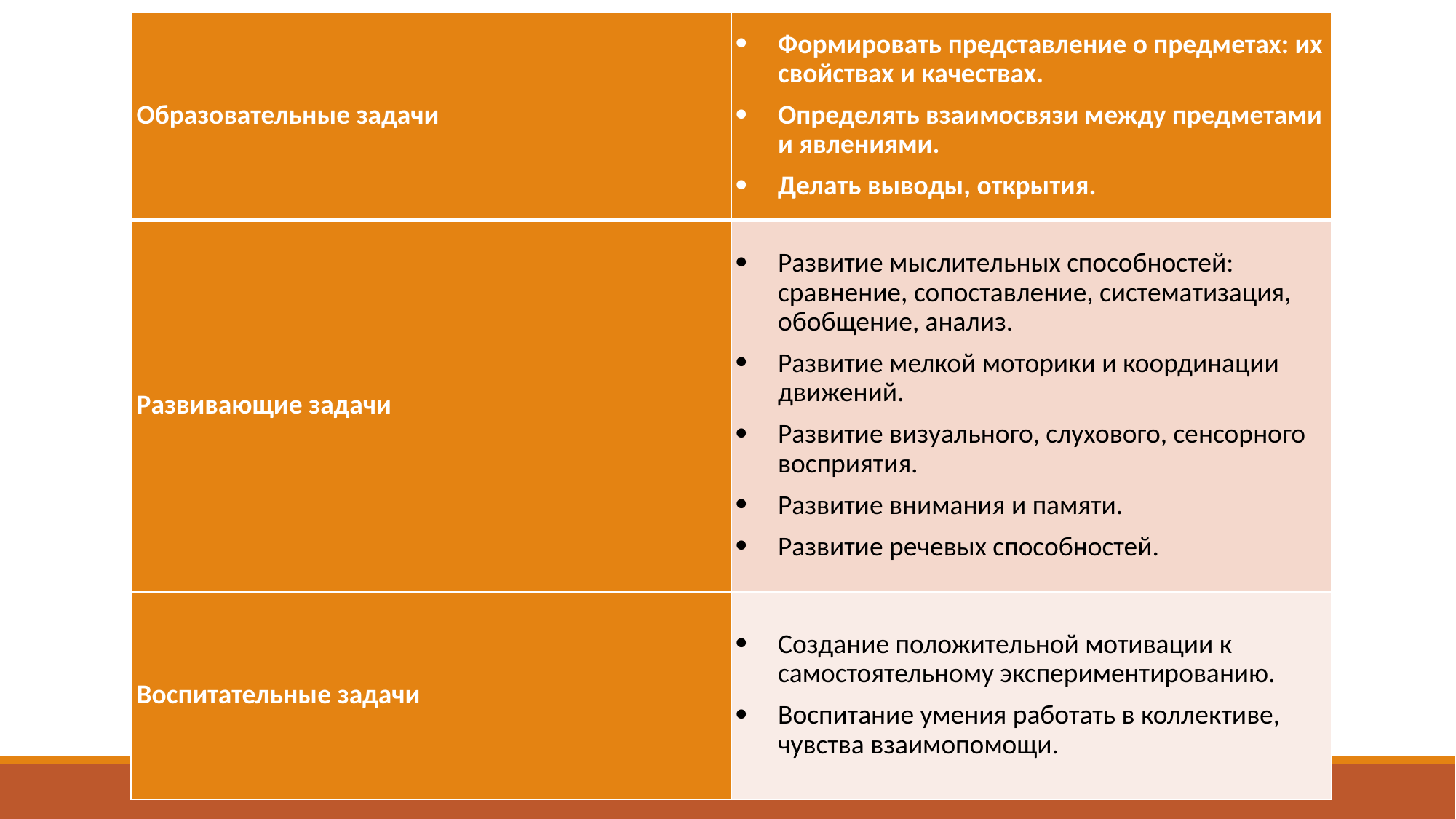

| Образовательные задачи | Формировать представление о предметах: их свойствах и качествах. Определять взаимосвязи между предметами и явлениями. Делать выводы, открытия. |
| --- | --- |
| Развивающие задачи | Развитие мыслительных способностей: сравнение, сопоставление, систематизация, обобщение, анализ. Развитие мелкой моторики и координации движений. Развитие визуального, слухового, сенсорного восприятия. Развитие внимания и памяти. Развитие речевых способностей. |
| Воспитательные задачи | Создание положительной мотивации к самостоятельному экспериментированию. Воспитание умения работать в коллективе, чувства взаимопомощи. |
#